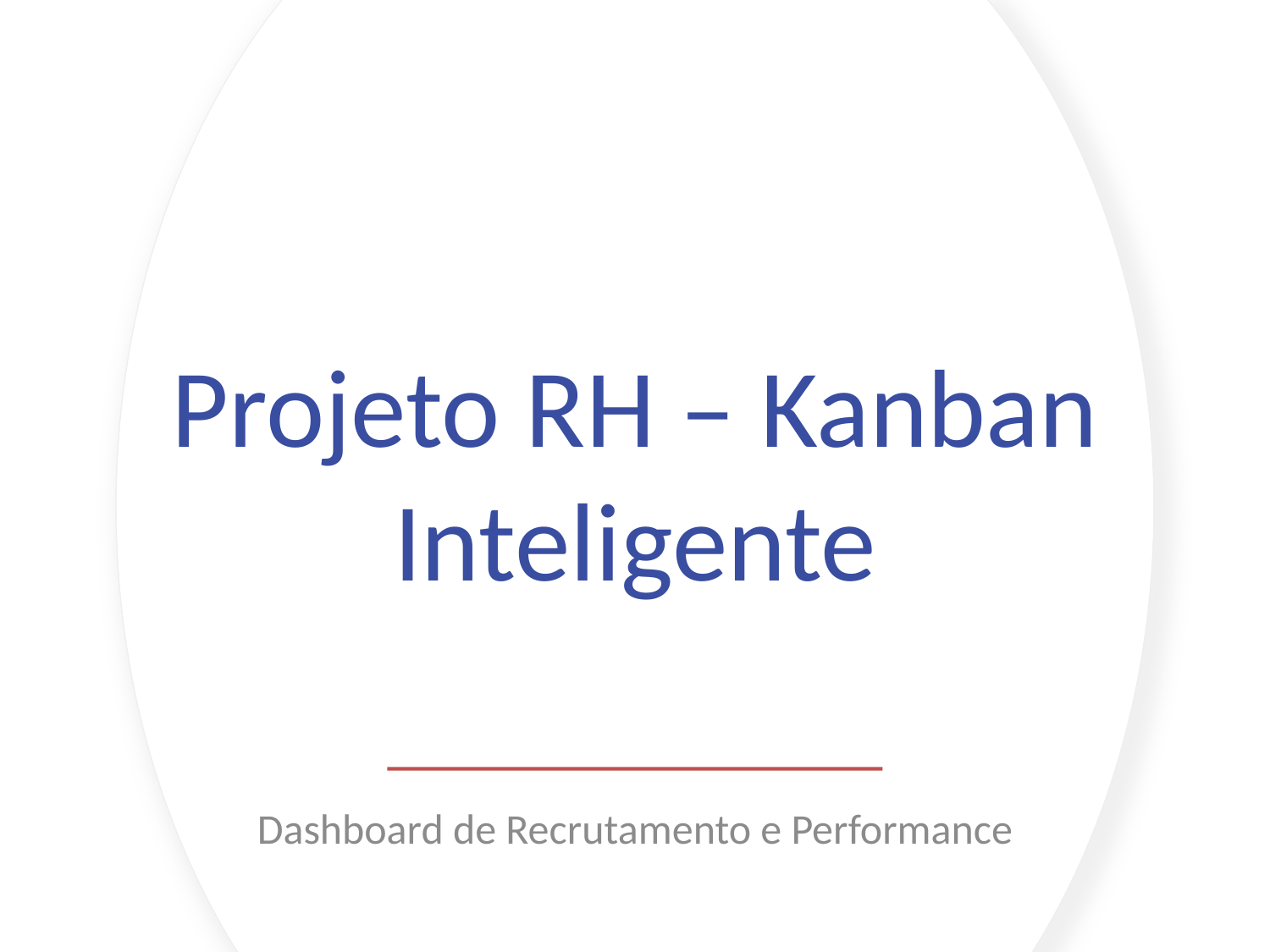

# Projeto RH – Kanban Inteligente

Dashboard de Recrutamento e Performance